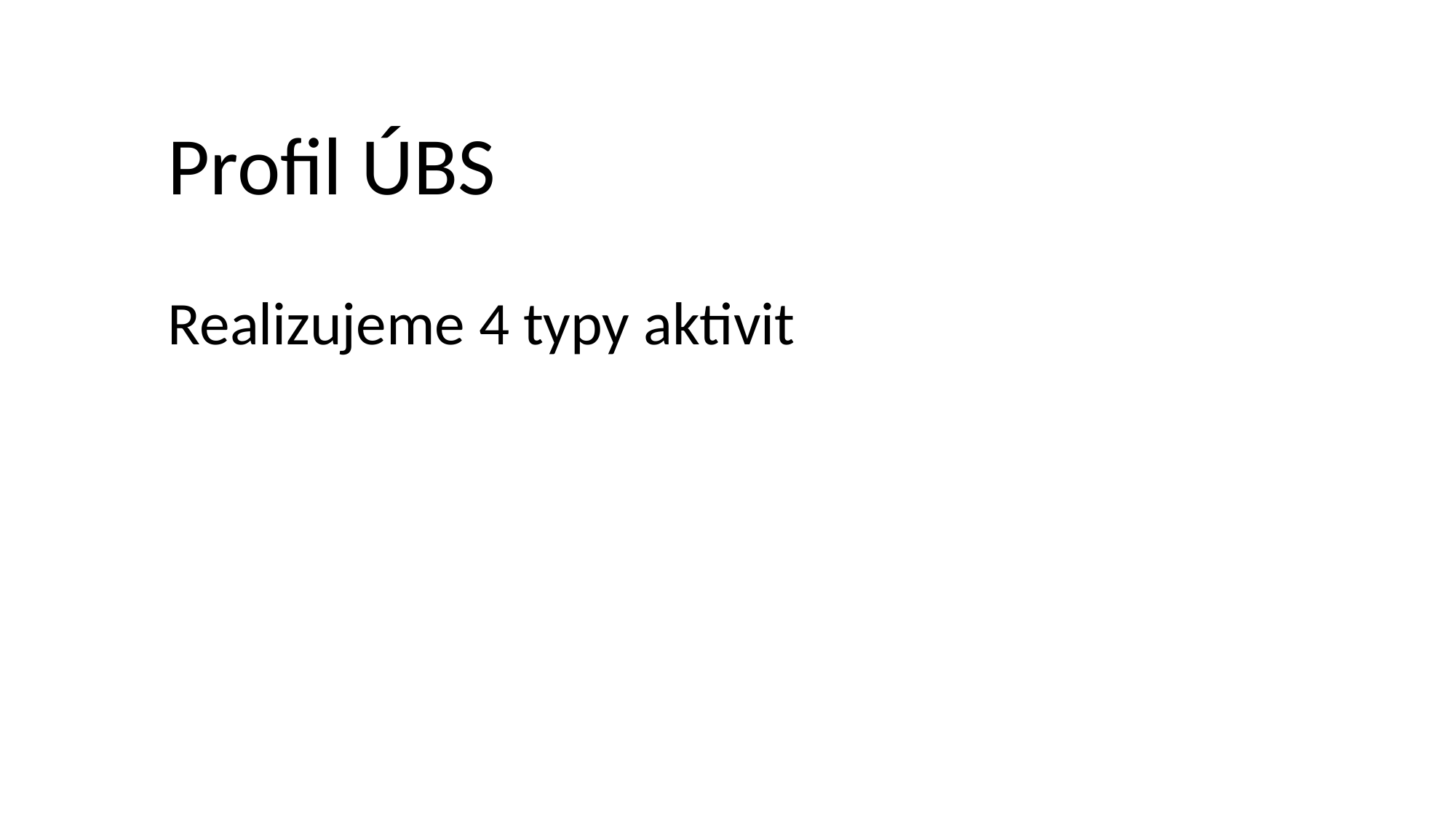

# Profil ÚBS
Realizujeme 4 typy aktivit
Bc. a NMgr. studium oboru Čeština pro cizince (kód ACC1 a ACC5)
Kurzy pro stážisty a postgraduanty (kód ACCE): ∅ 76 studentů /semestr
Program Česká studia
Letní školu slovanských studií